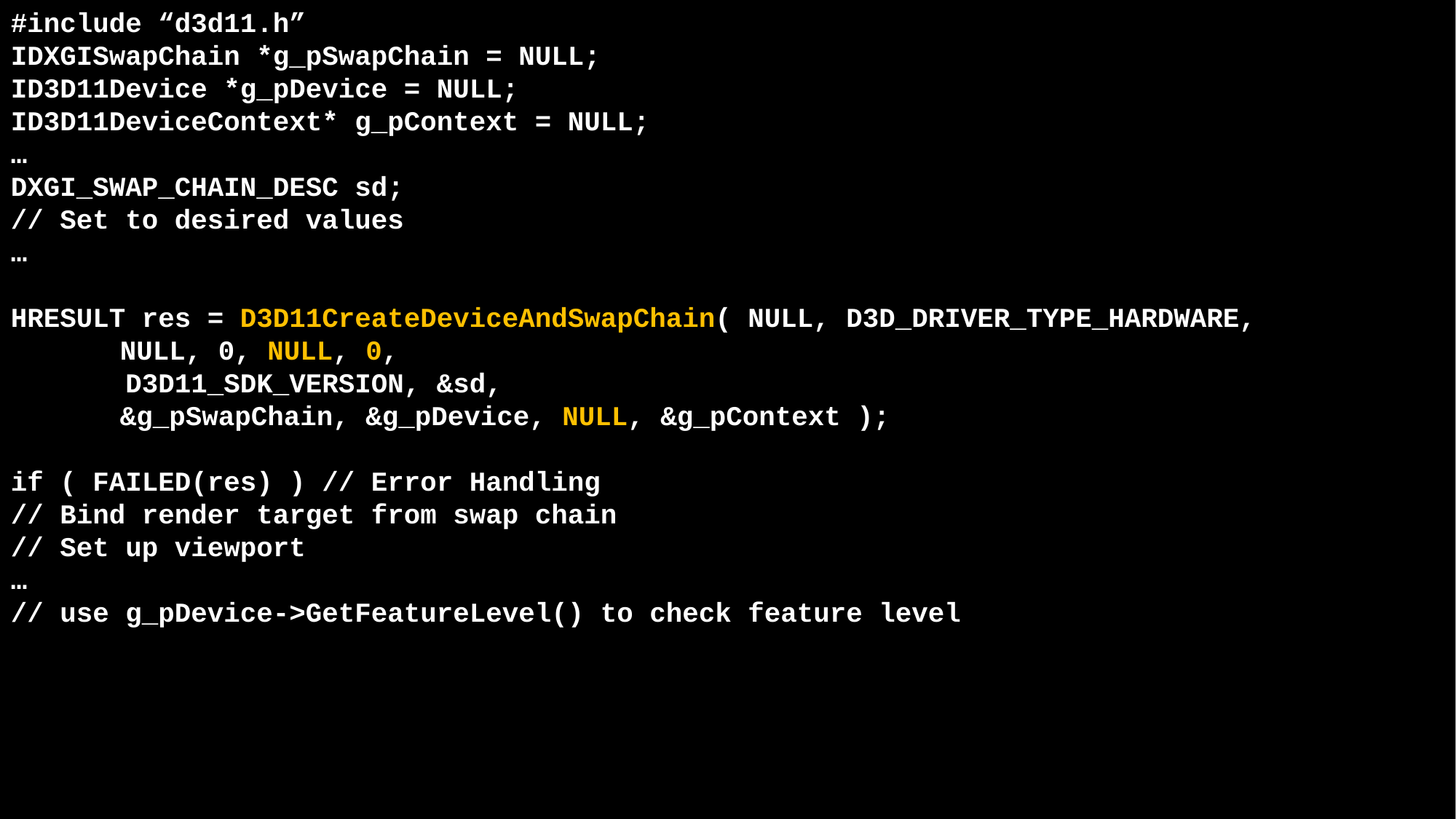

#include “d3d11.h”
IDXGISwapChain *g_pSwapChain = NULL;
ID3D11Device *g_pDevice = NULL;
ID3D11DeviceContext* g_pContext = NULL;
…
DXGI_SWAP_CHAIN_DESC sd;
// Set to desired values
…

HRESULT res = D3D11CreateDeviceAndSwapChain( NULL, D3D_DRIVER_TYPE_HARDWARE,
	NULL, 0, NULL, 0,
       D3D11_SDK_VERSION, &sd,
	&g_pSwapChain, &g_pDevice, NULL, &g_pContext );

if ( FAILED(res) ) // Error Handling
// Bind render target from swap chain
// Set up viewport
…
// use g_pDevice->GetFeatureLevel() to check feature level